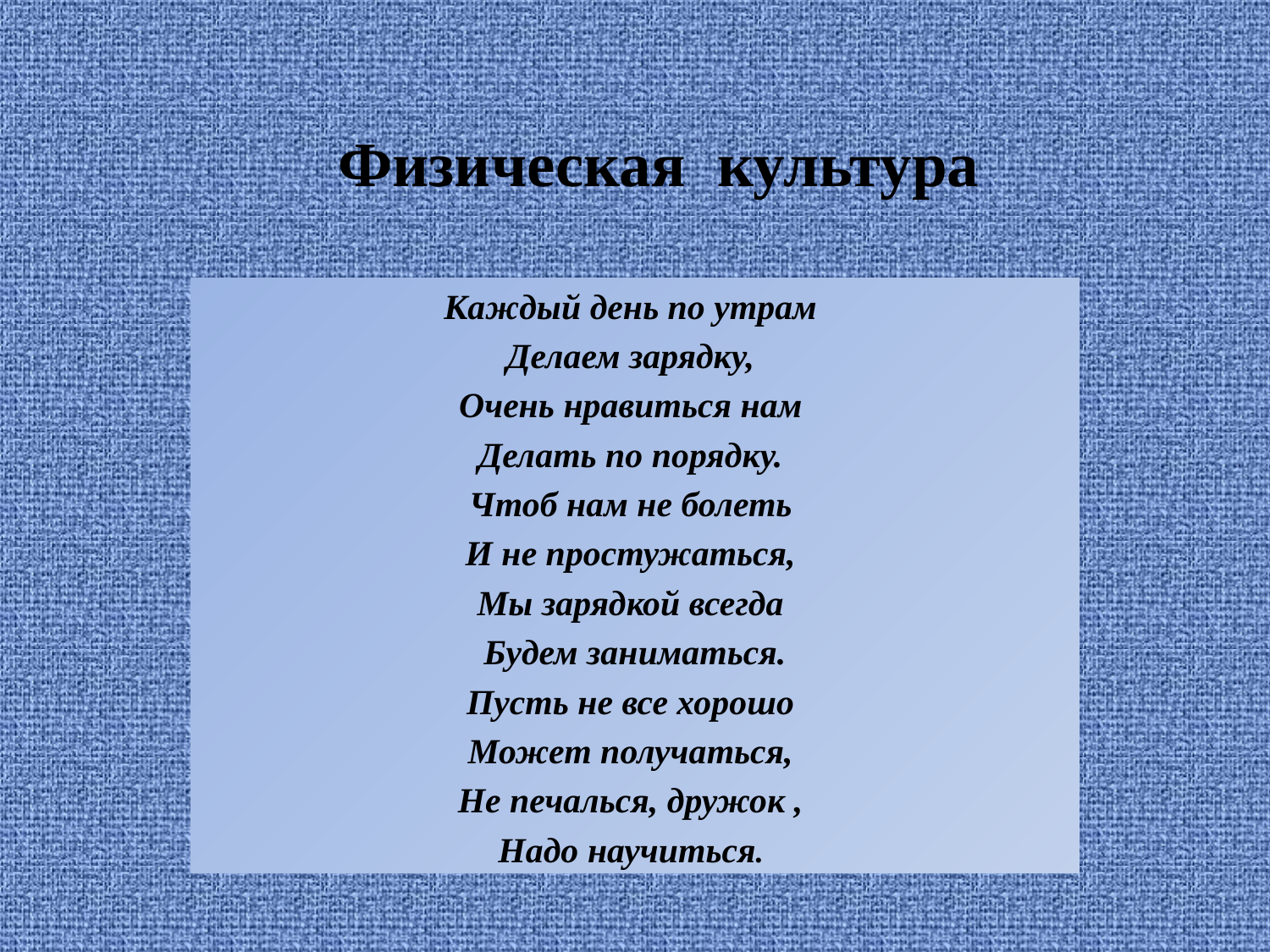

# Физическая  культура
Каждый день по утрам
Делаем зарядку,
Очень нравиться нам
Делать по порядку.
Чтоб нам не болеть
И не простужаться,
Мы зарядкой всегда
Будем заниматься.
Пусть не все хорошо
Может получаться,
Не печалься, дружок ,
Надо научиться.